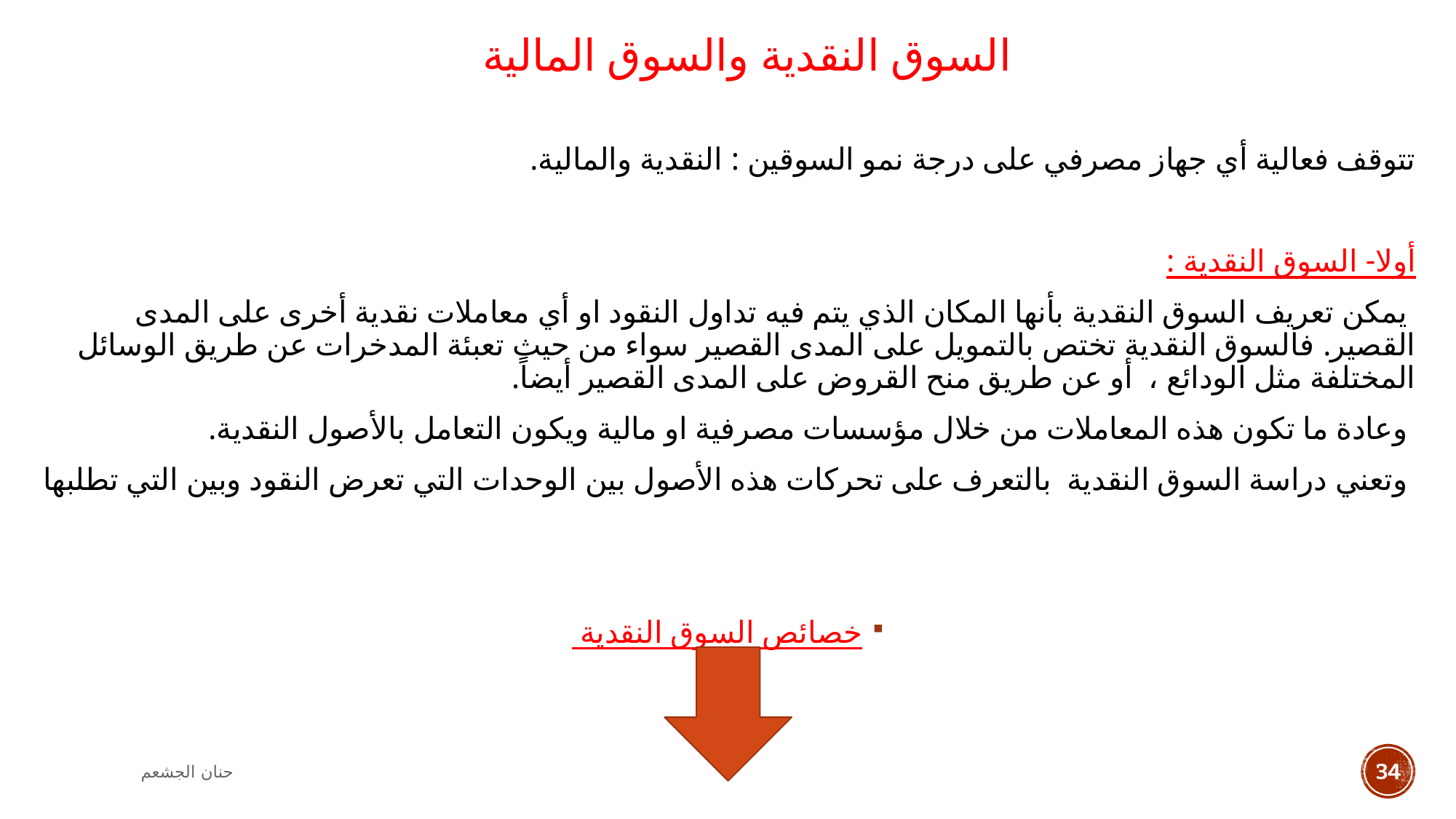

# السوق النقدية والسوق المالية
تتوقف فعالية أي جهاز مصرفي على درجة نمو السوقين : النقدية والمالية.

أولا- السوق النقدية :
 يمكن تعريف السوق النقدية بأنها المكان الذي يتم فيه تداول النقود او أي معاملات نقدية أخرى على المدى القصير. فالسوق النقدية تختص بالتمويل على المدى القصير سواء من حيث تعبئة المدخرات عن طريق الوسائل المختلفة مثل الودائع ،  أو عن طريق منح القروض على المدى القصير أيضاً.
 وعادة ما تكون هذه المعاملات من خلال مؤسسات مصرفية او مالية ويكون التعامل بالأصول النقدية.
 وتعني دراسة السوق النقدية  بالتعرف على تحركات هذه الأصول بين الوحدات التي تعرض النقود وبين التي تطلبها

خصائص السوق النقدية

حنان الجشعم
34